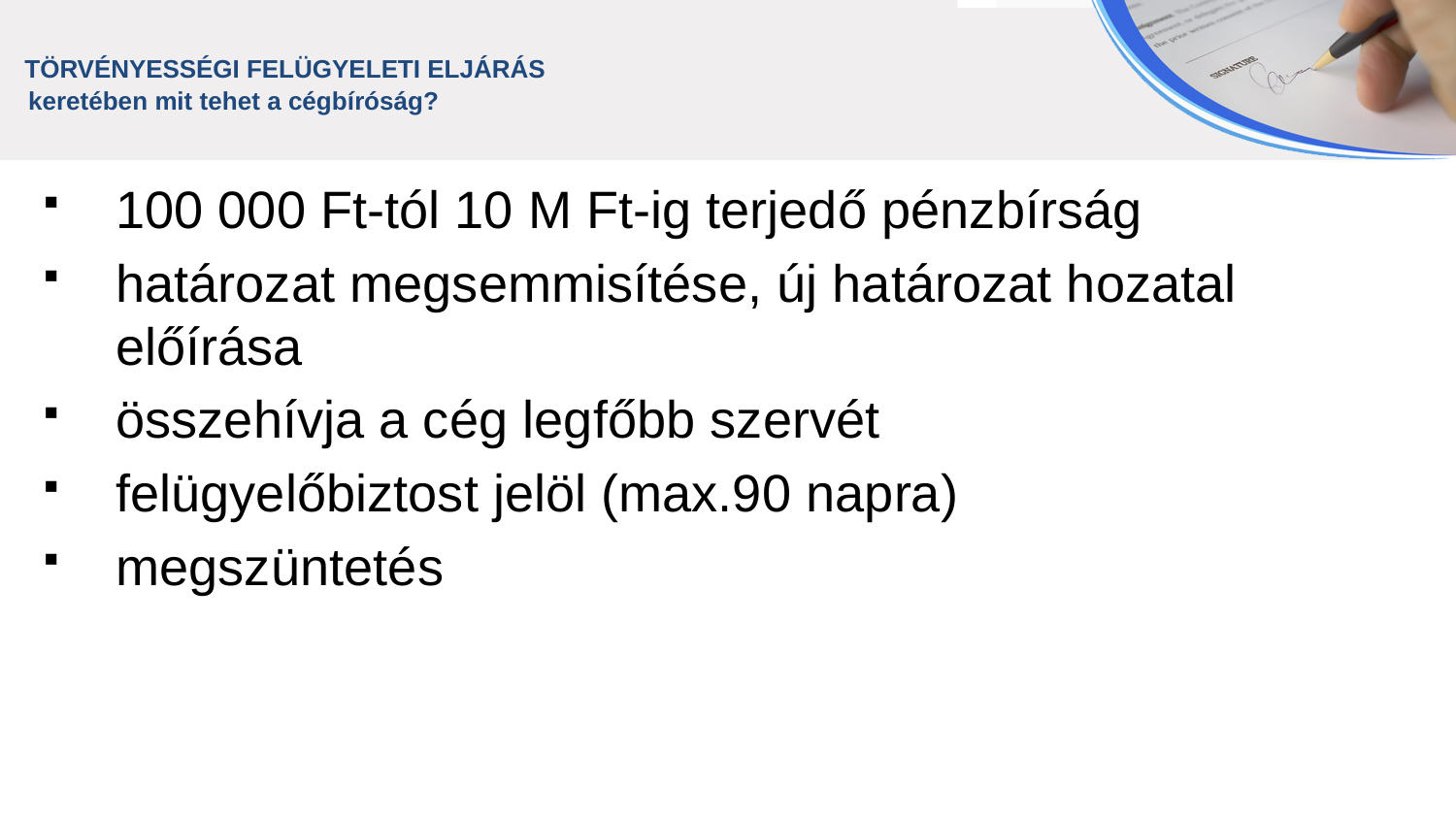

TÖRVÉNYESSÉGI FELÜGYELETI ELJÁRÁS
  keretében mit tehet a cégbíróság?
100 000 Ft-tól 10 M Ft-ig terjedő pénzbírság
határozat megsemmisítése, új határozat hozatal előírása
összehívja a cég legfőbb szervét
felügyelőbiztost jelöl (max.90 napra)
megszüntetés